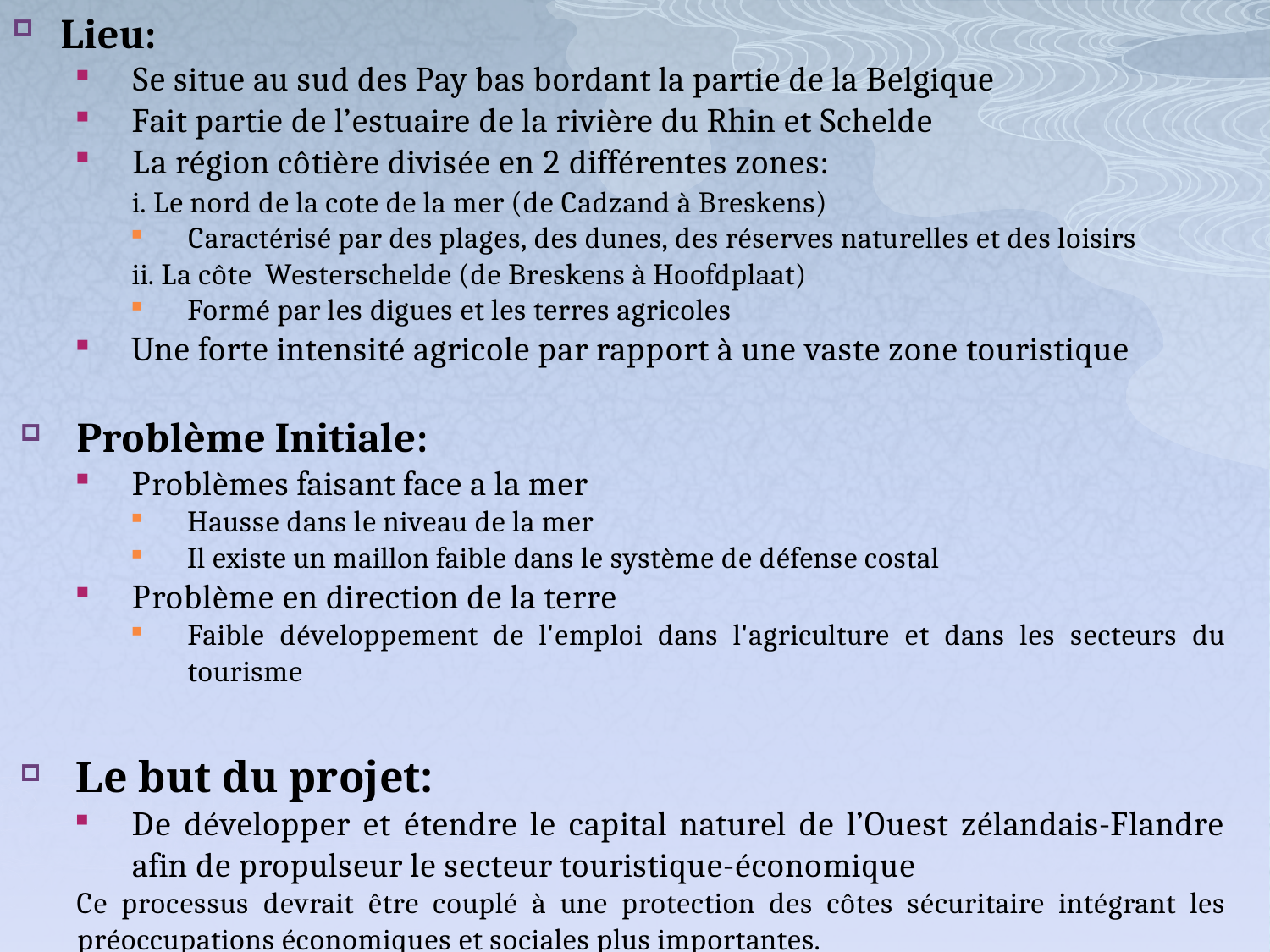

Lieu:
Se situe au sud des Pay bas bordant la partie de la Belgique
Fait partie de l’estuaire de la rivière du Rhin et Schelde
La région côtière divisée en 2 différentes zones:
	i. Le nord de la cote de la mer (de Cadzand à Breskens)
Caractérisé par des plages, des dunes, des réserves naturelles et des loisirs
ii. La côte  Westerschelde (de Breskens à Hoofdplaat)
Formé par les digues et les terres agricoles
Une forte intensité agricole par rapport à une vaste zone touristique

Problème Initiale:
Problèmes faisant face a la mer
Hausse dans le niveau de la mer
Il existe un maillon faible dans le système de défense costal
Problème en direction de la terre
Faible développement de l'emploi dans l'agriculture et dans les secteurs du tourisme

Le but du projet:
De développer et étendre le capital naturel de l’Ouest zélandais-Flandre afin de propulseur le secteur touristique-économique
Ce processus devrait être couplé à une protection des côtes sécuritaire intégrant les préoccupations économiques et sociales plus importantes.